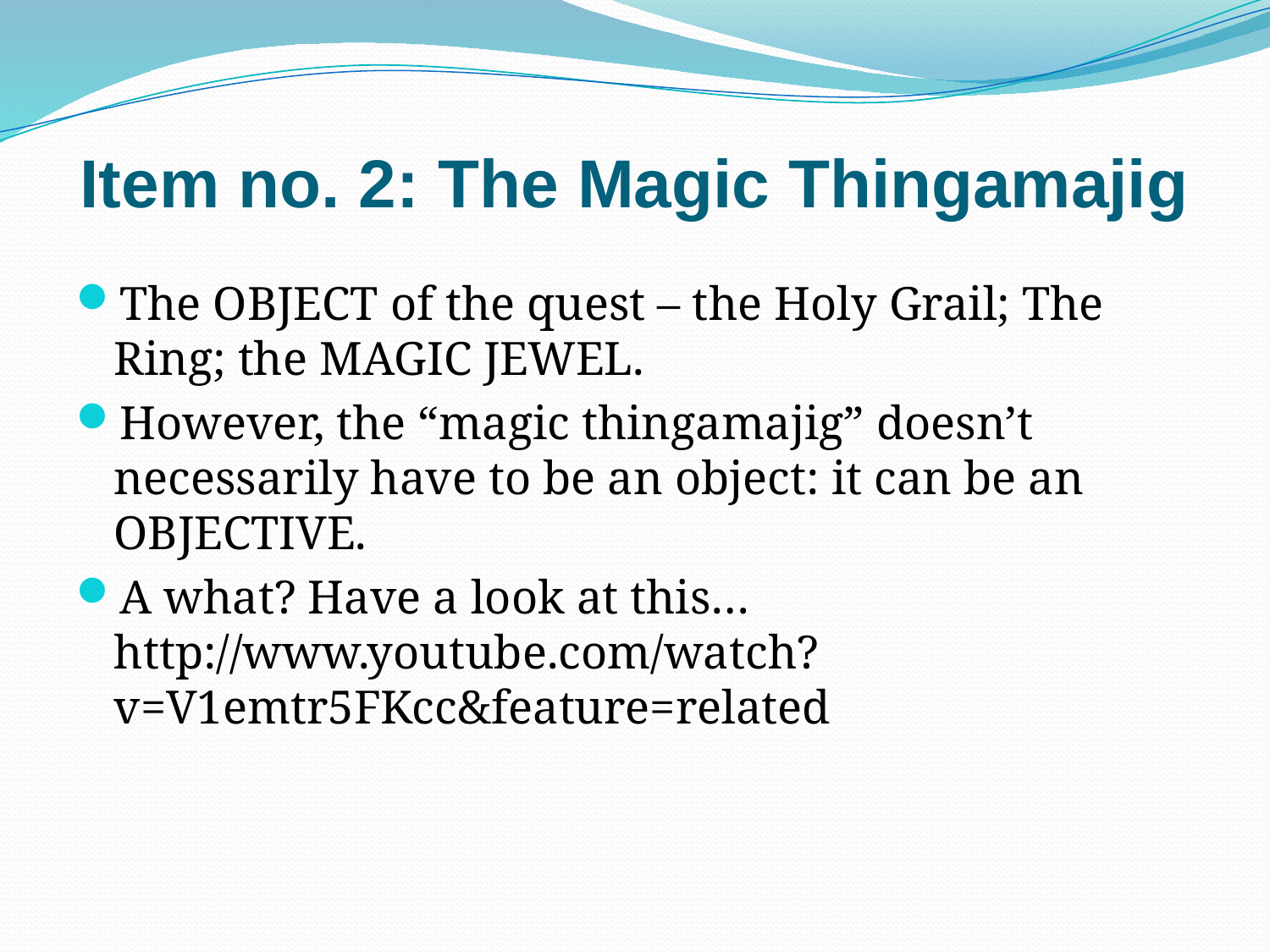

# Item no. 2: The Magic Thingamajig
The OBJECT of the quest – the Holy Grail; The Ring; the MAGIC JEWEL.
However, the “magic thingamajig” doesn’t necessarily have to be an object: it can be an OBJECTIVE.
A what? Have a look at this… http://www.youtube.com/watch?v=V1emtr5FKcc&feature=related